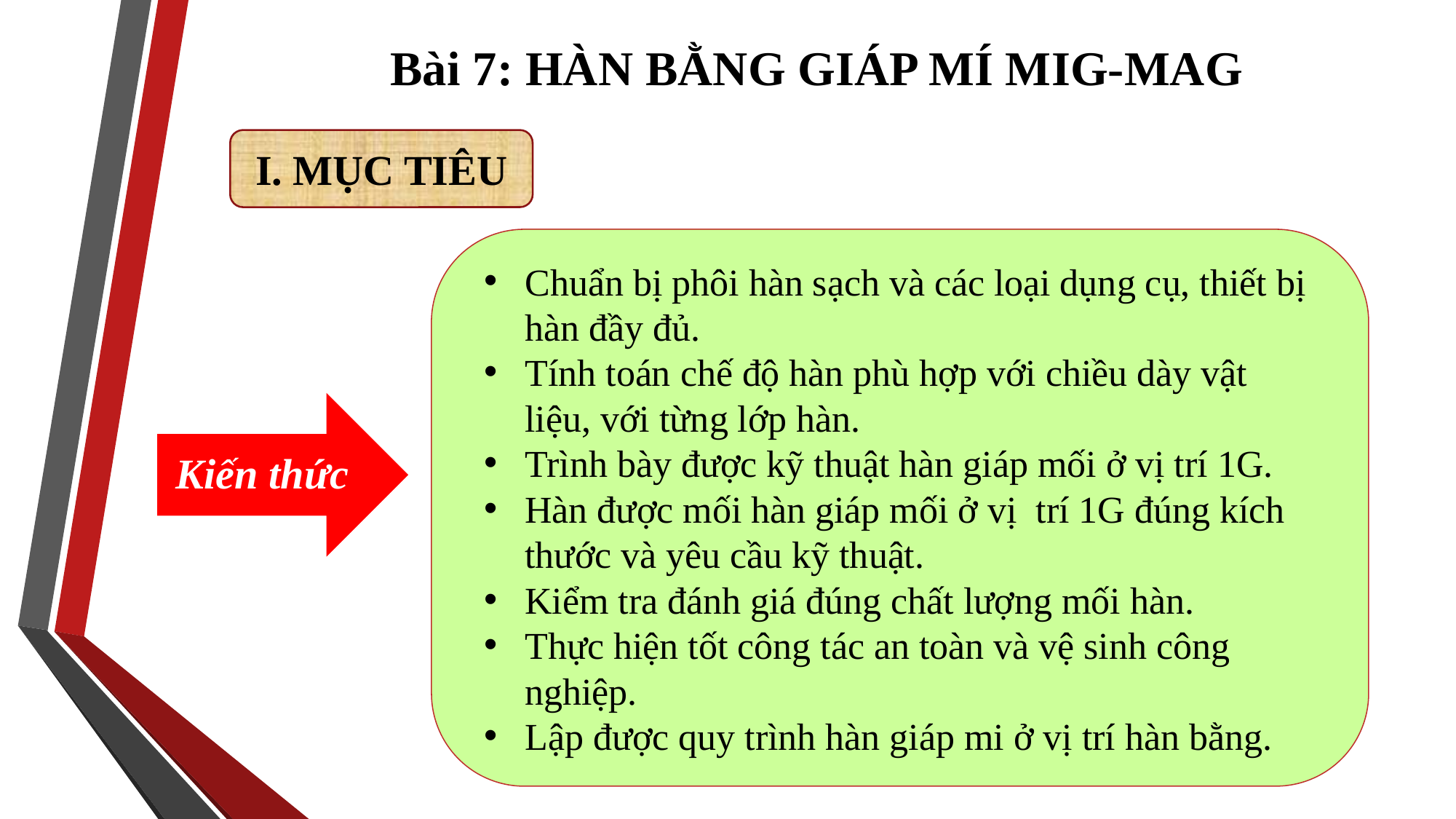

Bài 7: HÀN BẰNG GIÁP MÍ MIG-MAG
I. MỤC TIÊU

Chuẩn bị phôi hàn sạch và các loại dụng cụ, thiết bị hàn đầy đủ.
Tính toán chế độ hàn phù hợp với chiều dày vật liệu, với từng lớp hàn.
Trình bày được kỹ thuật hàn giáp mối ở vị trí 1G.
Hàn được mối hàn giáp mối ở vị  trí 1G đúng kích thước và yêu cầu kỹ thuật.
Kiểm tra đánh giá đúng chất lượng mối hàn.
Thực hiện tốt công tác an toàn và vệ sinh công nghiệp.
Lập được quy trình hàn giáp mi ở vị trí hàn bằng.

Kiến thức